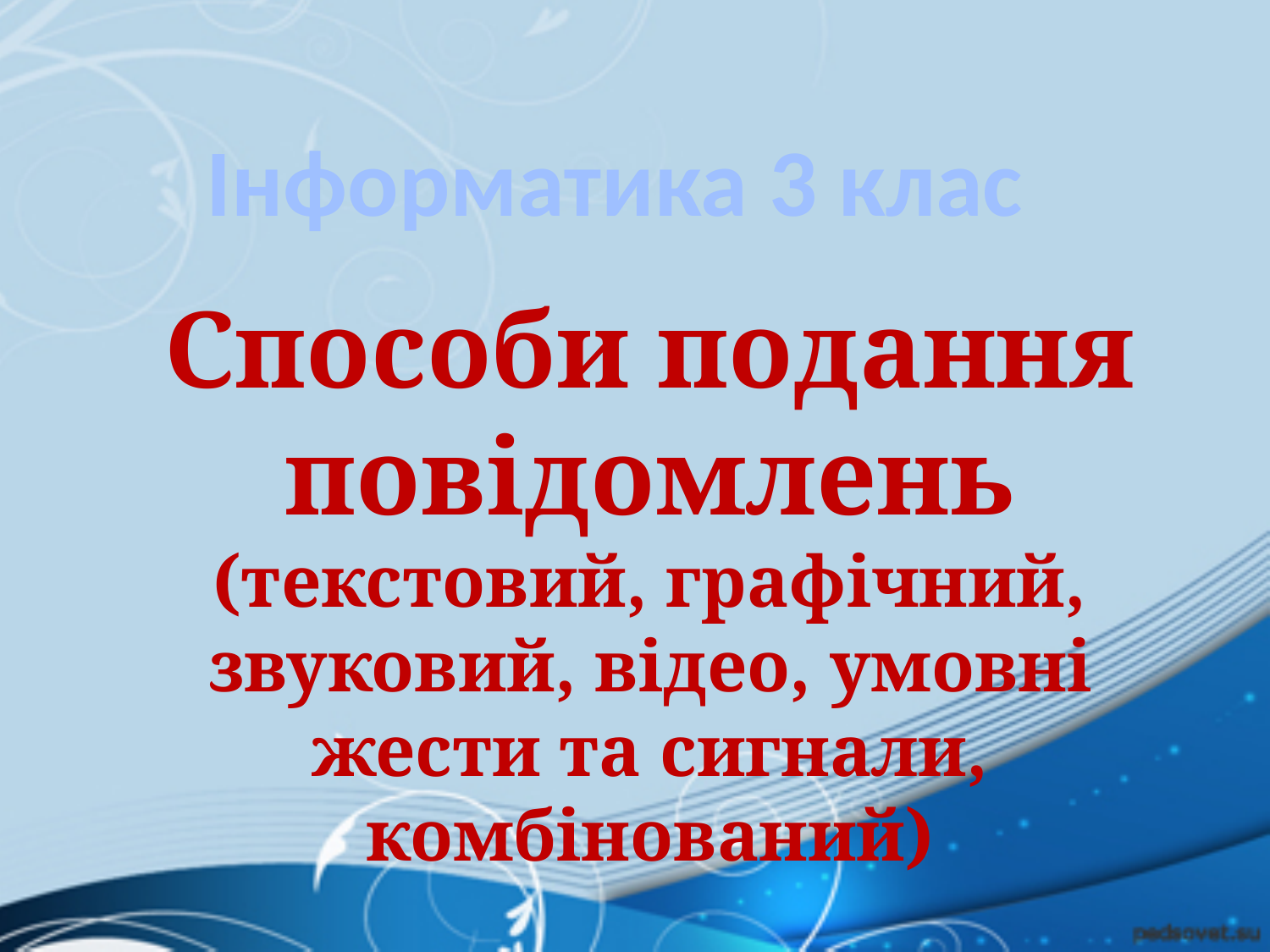

# Інформатика 3 клас
Способи подання повідомлень (текстовий, графічний, звуковий, відео, умовні жести та сигнали, комбінований)